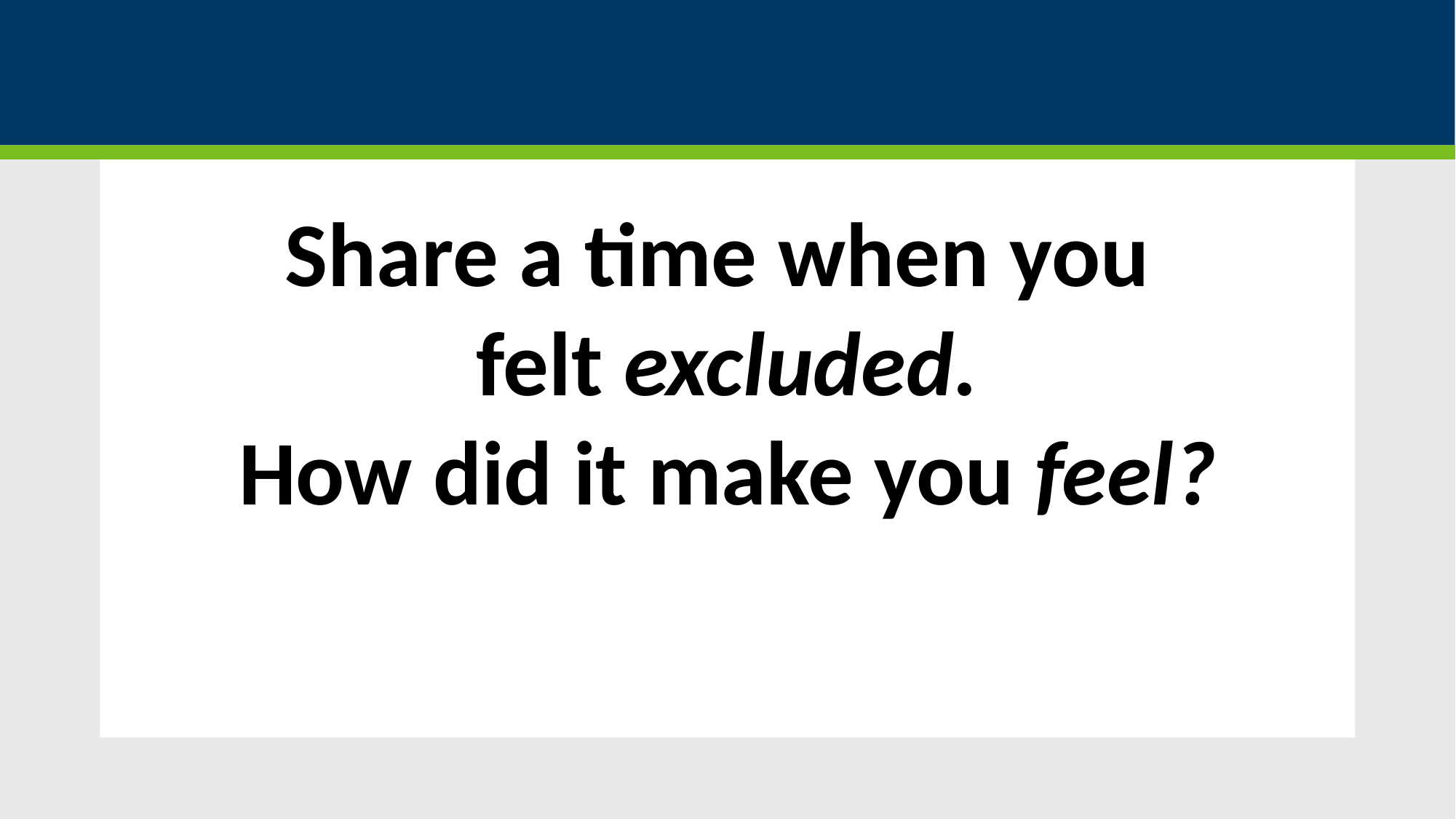

Share a time when you
felt excluded.
How did it make you feel?